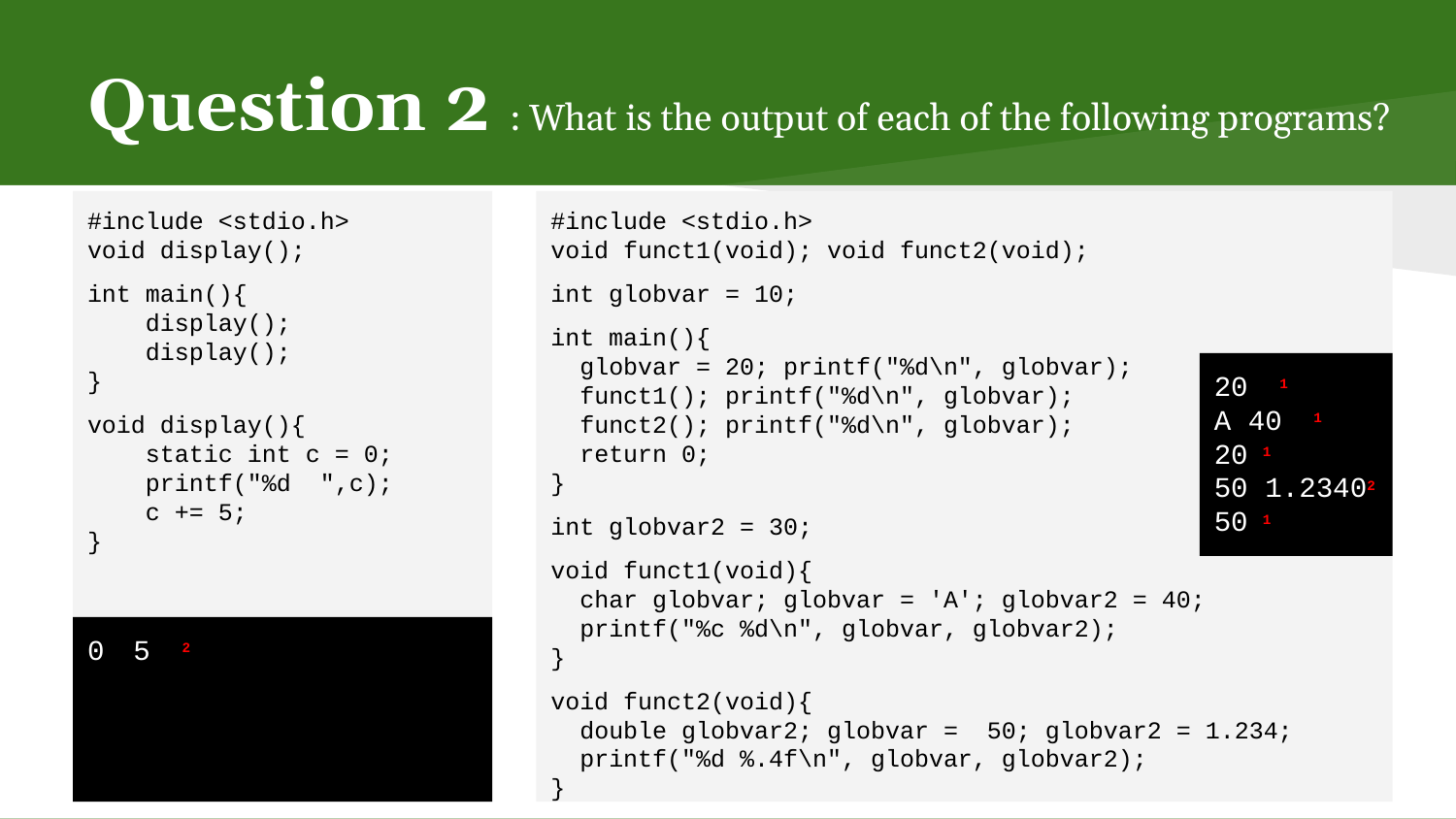

# Question 2 : What is the output of each of the following programs?
#include <stdio.h>
void display();
int main(){
    display();
    display();
}
void display(){
    static int c = 0;
    printf("%d  ",c);
    c += 5;
}

#include <stdio.h>
void funct1(void); void funct2(void);

int globvar = 10;

int main(){
  globvar = 20; printf("%d\n", globvar);
  funct1(); printf("%d\n", globvar);
  funct2(); printf("%d\n", globvar);
  return 0;
}

int globvar2 = 30;

void funct1(void){
  char globvar; globvar = 'A'; globvar2 = 40;
  printf("%c %d\n", globvar, globvar2);
}

void funct2(void){
  double globvar2; globvar =  50; globvar2 = 1.234;
  printf("%d %.4f\n", globvar, globvar2);
}

20  1
A 40  1
20 1
50 1.23402
50 1

0  5  2